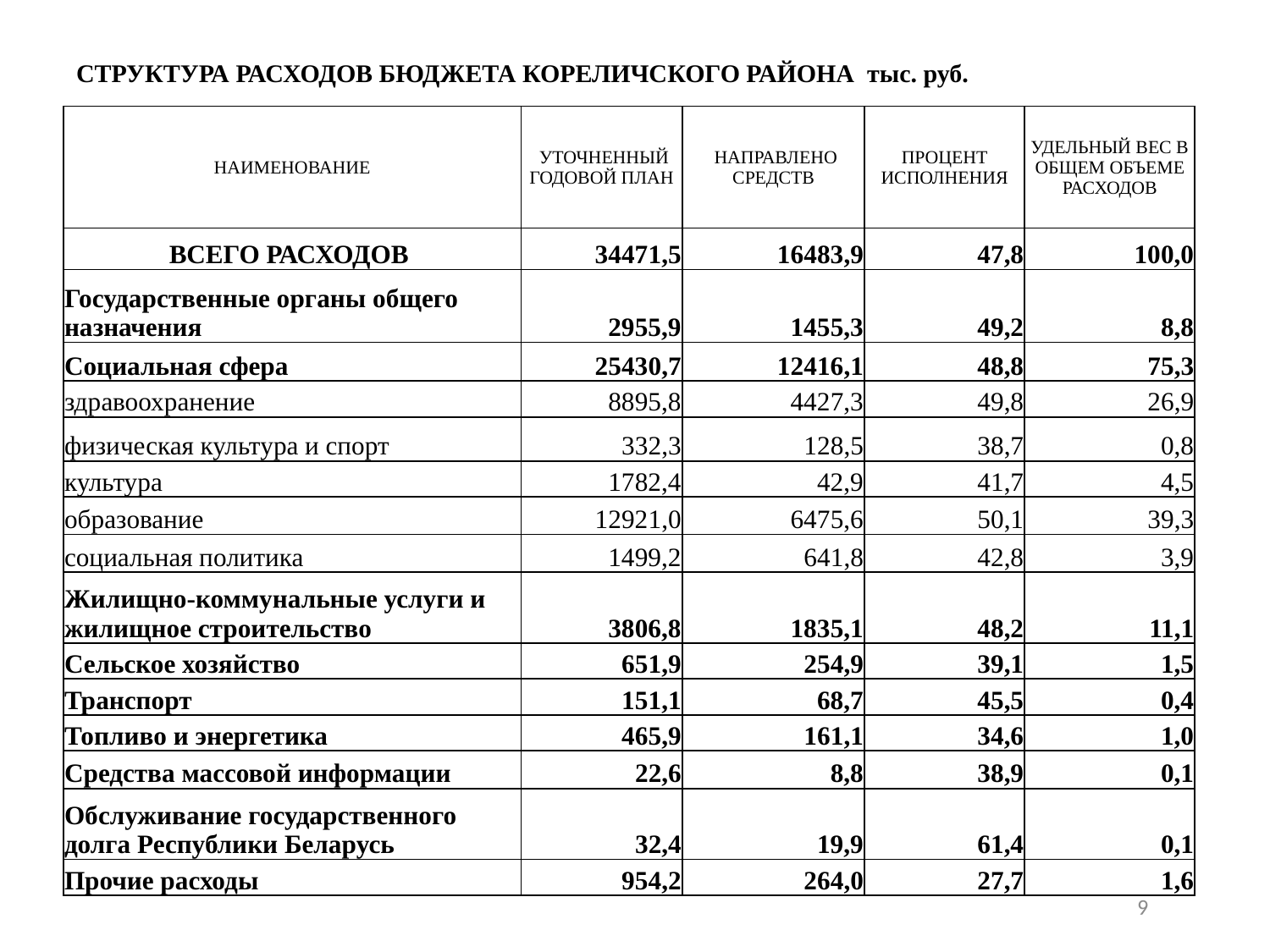

# СТРУКТУРА РАСХОДОВ БЮДЖЕТА КОРЕЛИЧСКОГО РАЙОНА  тыс. руб.
| НАИМЕНОВАНИЕ | УТОЧНЕННЫЙ ГОДОВОЙ ПЛАН | НАПРАВЛЕНО СРЕДСТВ | ПРОЦЕНТ ИСПОЛНЕНИЯ | УДЕЛЬНЫЙ ВЕС В ОБЩЕМ ОБЪЕМЕ РАСХОДОВ |
| --- | --- | --- | --- | --- |
| ВСЕГО РАСХОДОВ | 34471,5 | 16483,9 | 47,8 | 100,0 |
| Государственные органы общего назначения | 2955,9 | 1455,3 | 49,2 | 8,8 |
| Социальная сфера | 25430,7 | 12416,1 | 48,8 | 75,3 |
| здравоохранение | 8895,8 | 4427,3 | 49,8 | 26,9 |
| физическая культура и спорт | 332,3 | 128,5 | 38,7 | 0,8 |
| культура | 1782,4 | 42,9 | 41,7 | 4,5 |
| образование | 12921,0 | 6475,6 | 50,1 | 39,3 |
| социальная политика | 1499,2 | 641,8 | 42,8 | 3,9 |
| Жилищно-коммунальные услуги и жилищное строительство | 3806,8 | 1835,1 | 48,2 | 11,1 |
| Сельское хозяйство | 651,9 | 254,9 | 39,1 | 1,5 |
| Транспорт | 151,1 | 68,7 | 45,5 | 0,4 |
| Топливо и энергетика | 465,9 | 161,1 | 34,6 | 1,0 |
| Средства массовой информации | 22,6 | 8,8 | 38,9 | 0,1 |
| Обслуживание государственного долга Республики Беларусь | 32,4 | 19,9 | 61,4 | 0,1 |
| Прочие расходы | 954,2 | 264,0 | 27,7 | 1,6 |
6